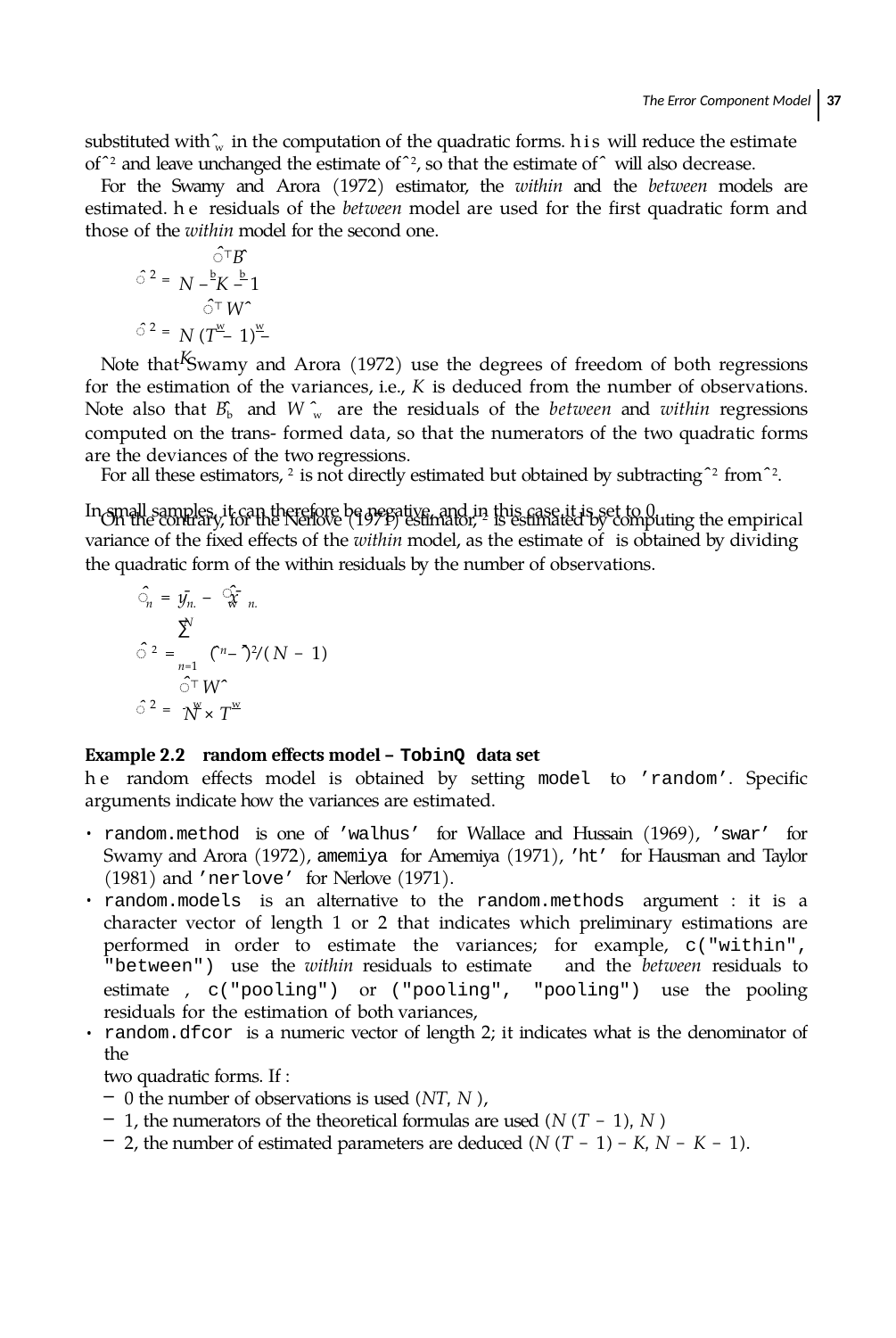

The Error Component Model  37

substituted with ̂w in the computation of the quadratic forms. his will reduce the estimate

of ̂ 2 and leave unchanged the estimate of ̂ 2, so that the estimate of ̂ will also decrease.

For the Swamy and Arora (1972) estimator, the within and the between models are estimated. he residuals of the between model are used for the ﬁrst quadratic form and those of the within model for the second one.
̂⊤B̂
̂ 2 = 	b	b

N – K – 1
̂⊤ W ̂
̂ 2 = 	w	w

N (T – 1) – K
Note that Swamy and Arora (1972) use the degrees of freedom of both regressions for the estimation of the variances, i.e., K is deduced from the number of observations. Note also that B̂b  and W ̂w  are the residuals of the between and within regressions computed on the trans- formed data, so that the numerators of the two quadratic forms are the deviances of the two regressions.
For all these estimators, 2 is not directly estimated but obtained by subtracting ̂ 2 from ̂ 2.

In small samples, it can therefore be negative, and in this case it is set to 0.
On the contrary, for the Nerlove (1971) estimator, 2 is estimated by computing the empirical

variance of the ﬁxed effects of the within model, as the estimate of  is obtained by dividing
the quadratic form of the within residuals by the number of observations.
̂
̂ = ȳ –  x̄
n	n.	w n.
N
∑
̂ 2 =	(̂ – ̄̂)2∕(N − 1)
	n
n=1
̂⊤ W ̂
̂ 2 =  w	w

N × T
Example 2.2  random effects model – TobinQ data set
he random effects model is obtained by setting model to ’random’. Speciﬁc arguments indicate how the variances are estimated.
random.method is one of ’walhus’ for Wallace and Hussain (1969), ’swar’ for Swamy and Arora (1972), amemiya for Amemiya (1971), ’ht’ for Hausman and Taylor (1981) and ’nerlove’ for Nerlove (1971).
random.models is an alternative to the random.methods argument : it is a character vector of length 1 or 2 that indicates which preliminary estimations are performed in order to estimate the variances; for example, c("within", "between") use the within residuals to estimate   and the between residuals to estimate , c("pooling") or ("pooling", "pooling") use the pooling residuals for the estimation of both variances,
random.dfcor is a numeric vector of length 2; it indicates what is the denominator of the
two quadratic forms. If :
0 the number of observations is used (NT, N ),
1, the numerators of the theoretical formulas are used (N (T − 1), N )
2, the number of estimated parameters are deduced (N (T − 1) − K, N − K − 1).